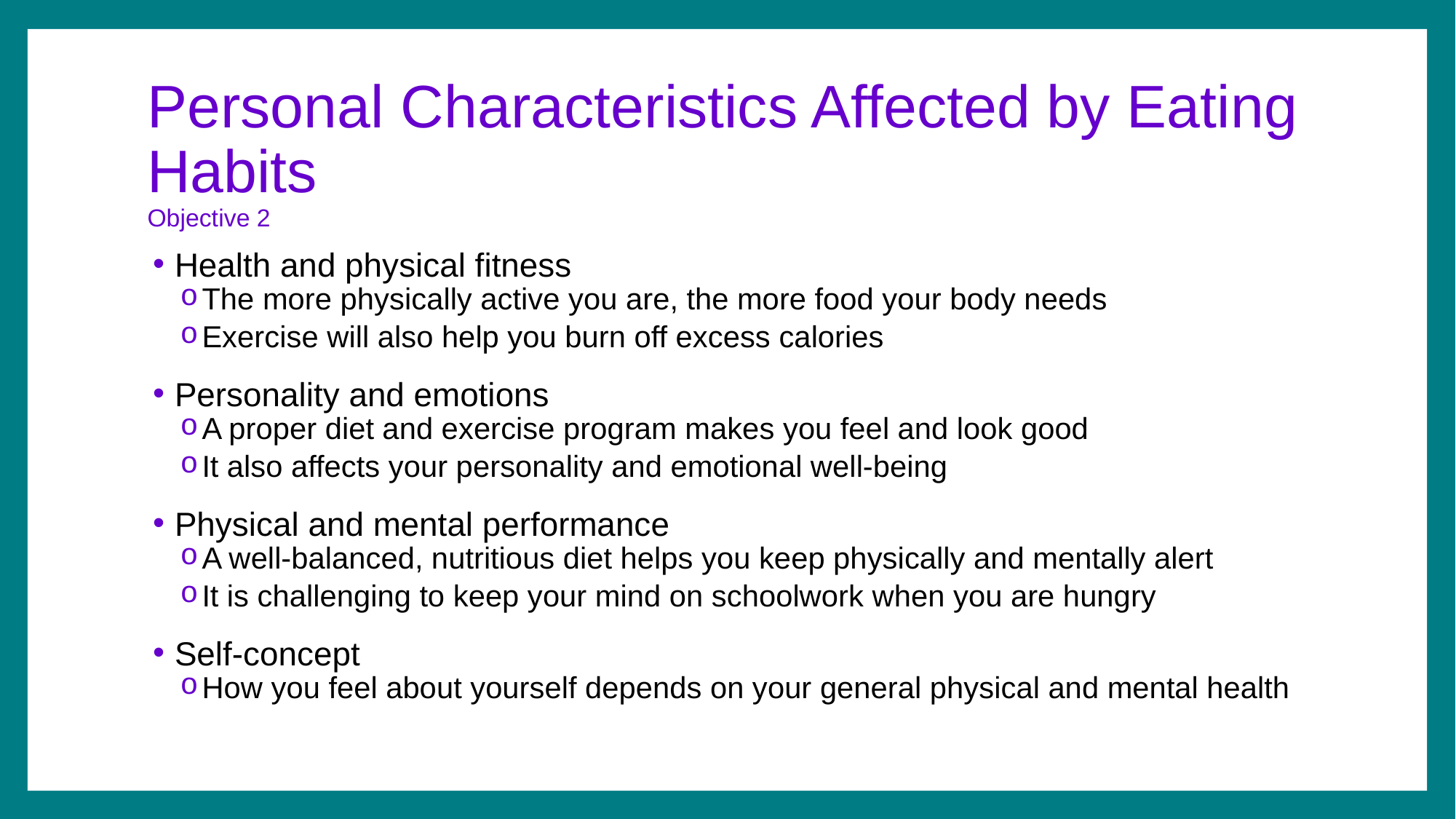

# Personal Characteristics Affected by Eating Habits Objective 2
Health and physical fitness
The more physically active you are, the more food your body needs
Exercise will also help you burn off excess calories
Personality and emotions
A proper diet and exercise program makes you feel and look good
It also affects your personality and emotional well-being
Physical and mental performance
A well-balanced, nutritious diet helps you keep physically and mentally alert
It is challenging to keep your mind on schoolwork when you are hungry
Self-concept
How you feel about yourself depends on your general physical and mental health